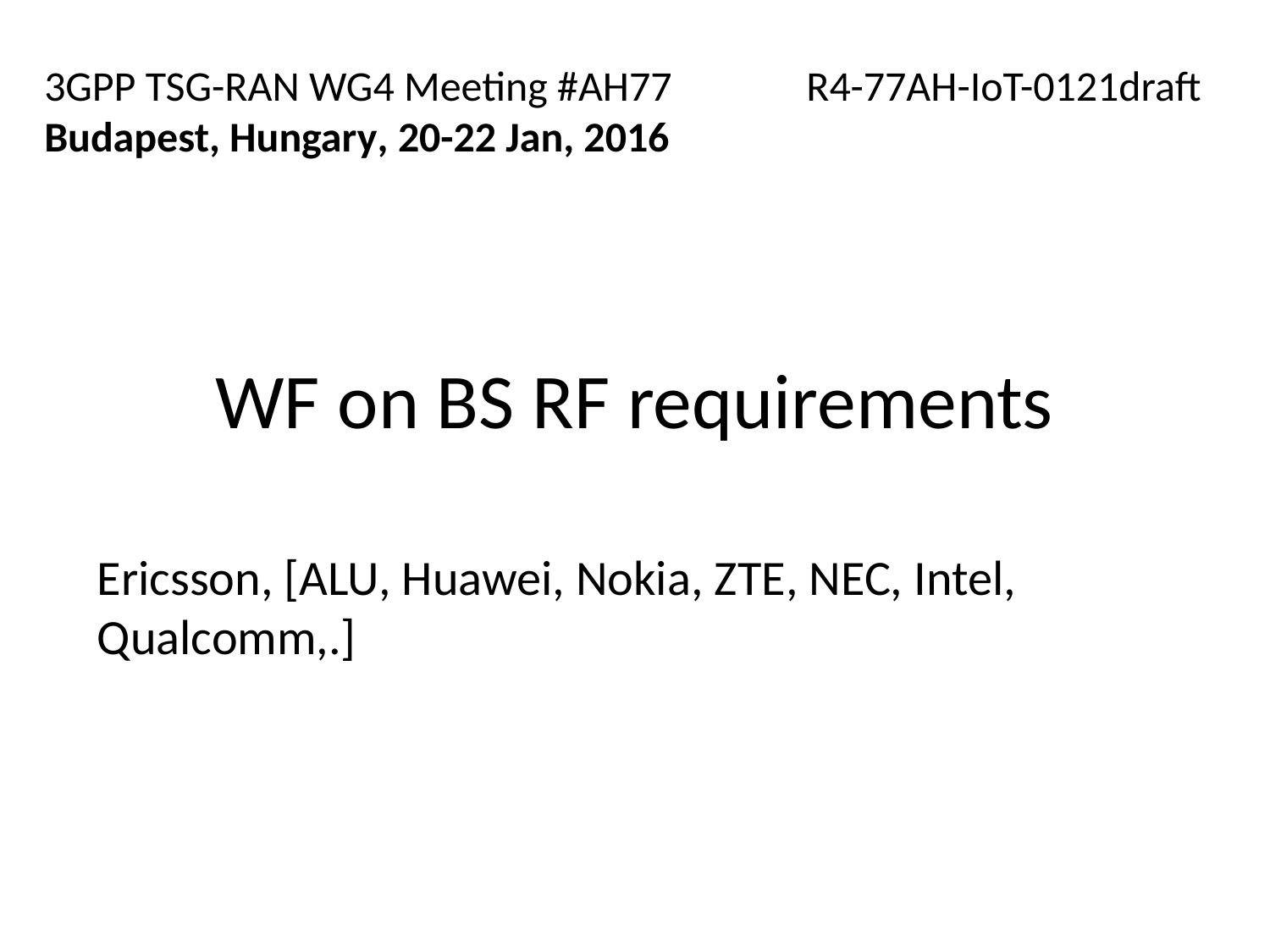

3GPP TSG-RAN WG4 Meeting #AH77		R4-77AH-IoT-0121draft
Budapest, Hungary, 20-22 Jan, 2016
# WF on BS RF requirements
Ericsson, [ALU, Huawei, Nokia, ZTE, NEC, Intel, Qualcomm,.]